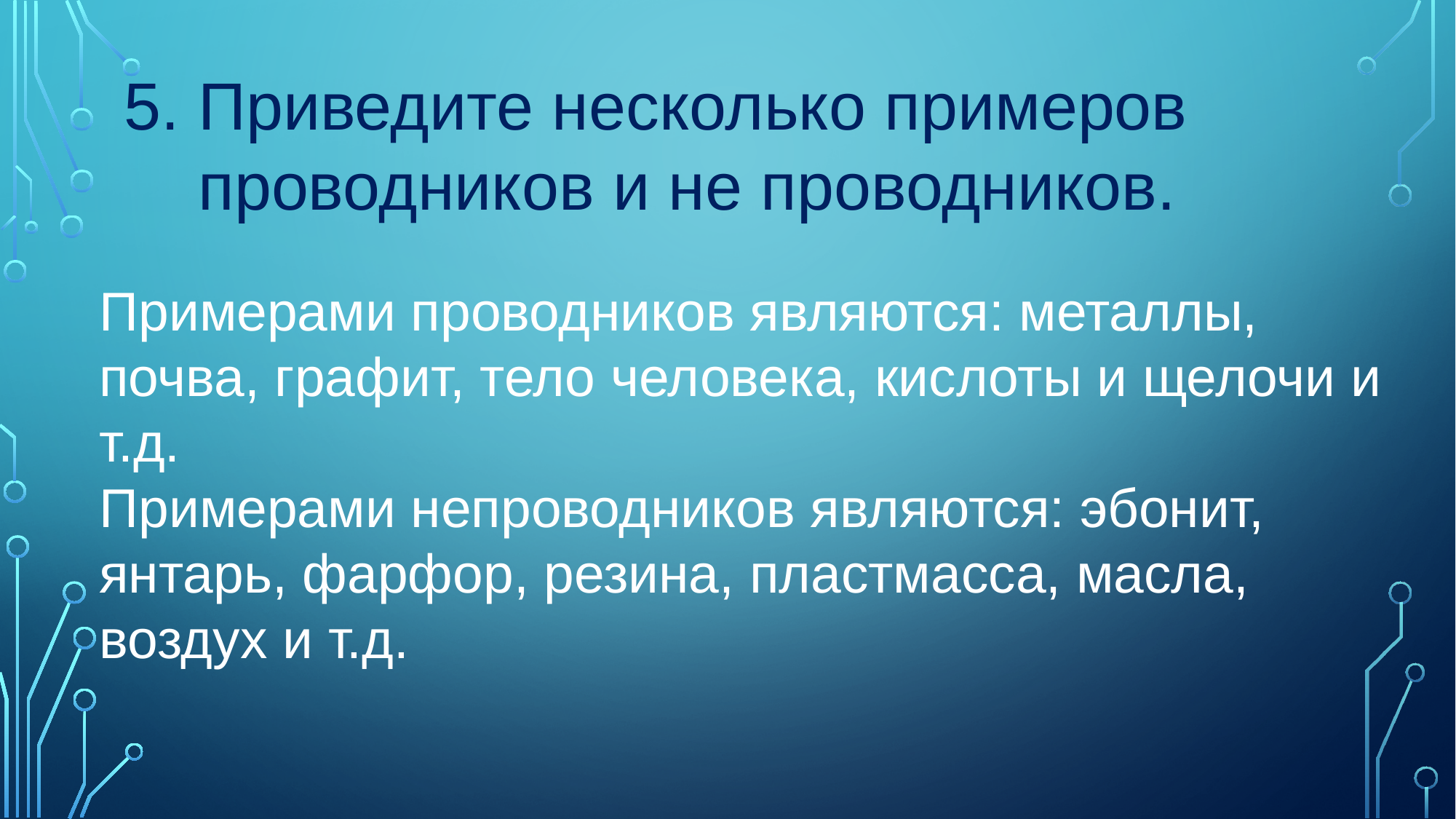

5. Приведите несколько примеров
    проводников и не проводников.
Примерами проводников являются: металлы, почва, графит, тело человека, кислоты и щелочи и т.д.
Примерами непроводников являются: эбонит, янтарь, фарфор, резина, пластмасса, масла, воздух и т.д.